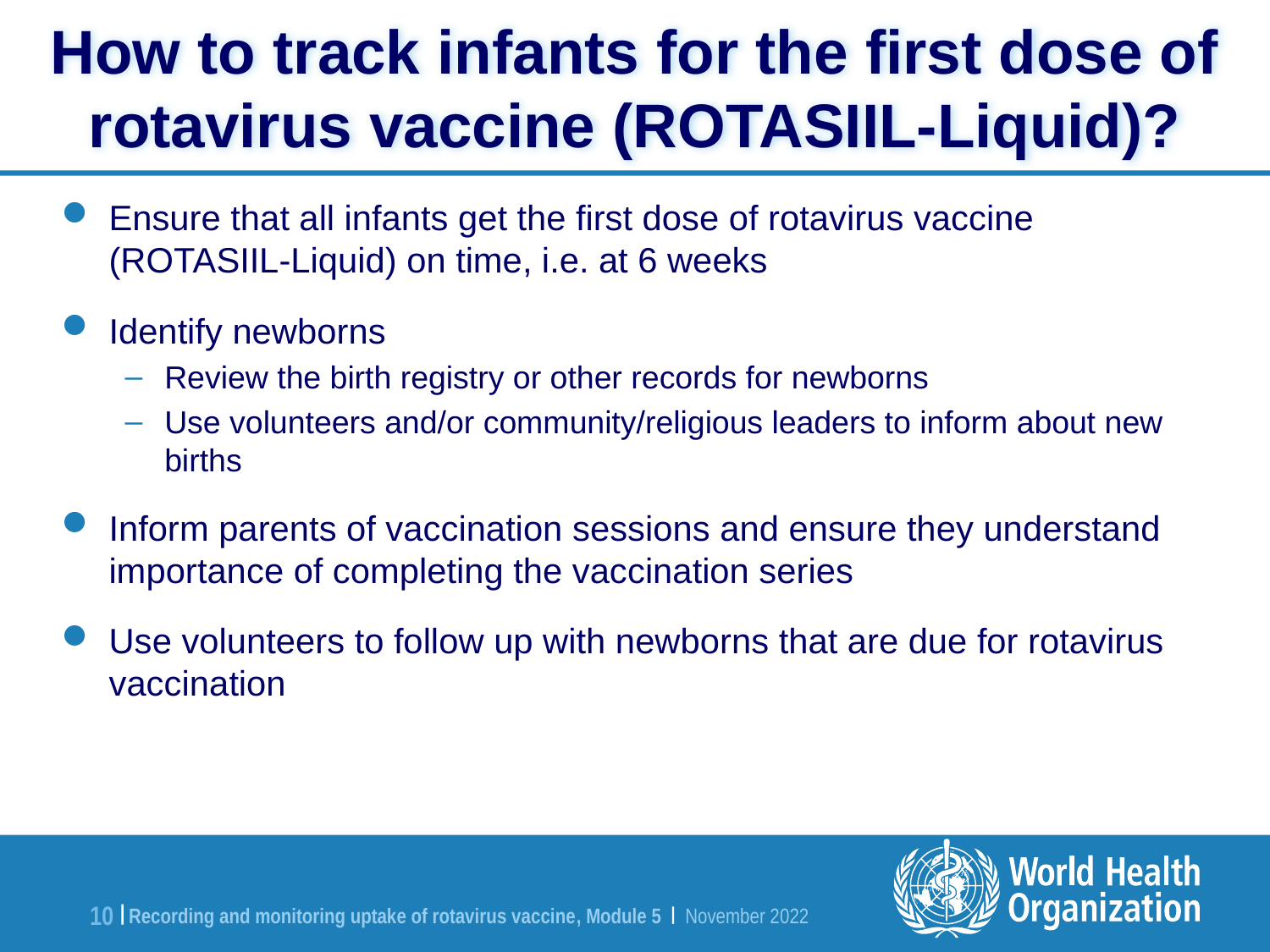

How to track infants for the first dose of rotavirus vaccine (ROTASIIL-Liquid)?
Ensure that all infants get the first dose of rotavirus vaccine (ROTASIIL-Liquid) on time, i.e. at 6 weeks
Identify newborns
Review the birth registry or other records for newborns
Use volunteers and/or community/religious leaders to inform about new births
Inform parents of vaccination sessions and ensure they understand importance of completing the vaccination series
Use volunteers to follow up with newborns that are due for rotavirus vaccination